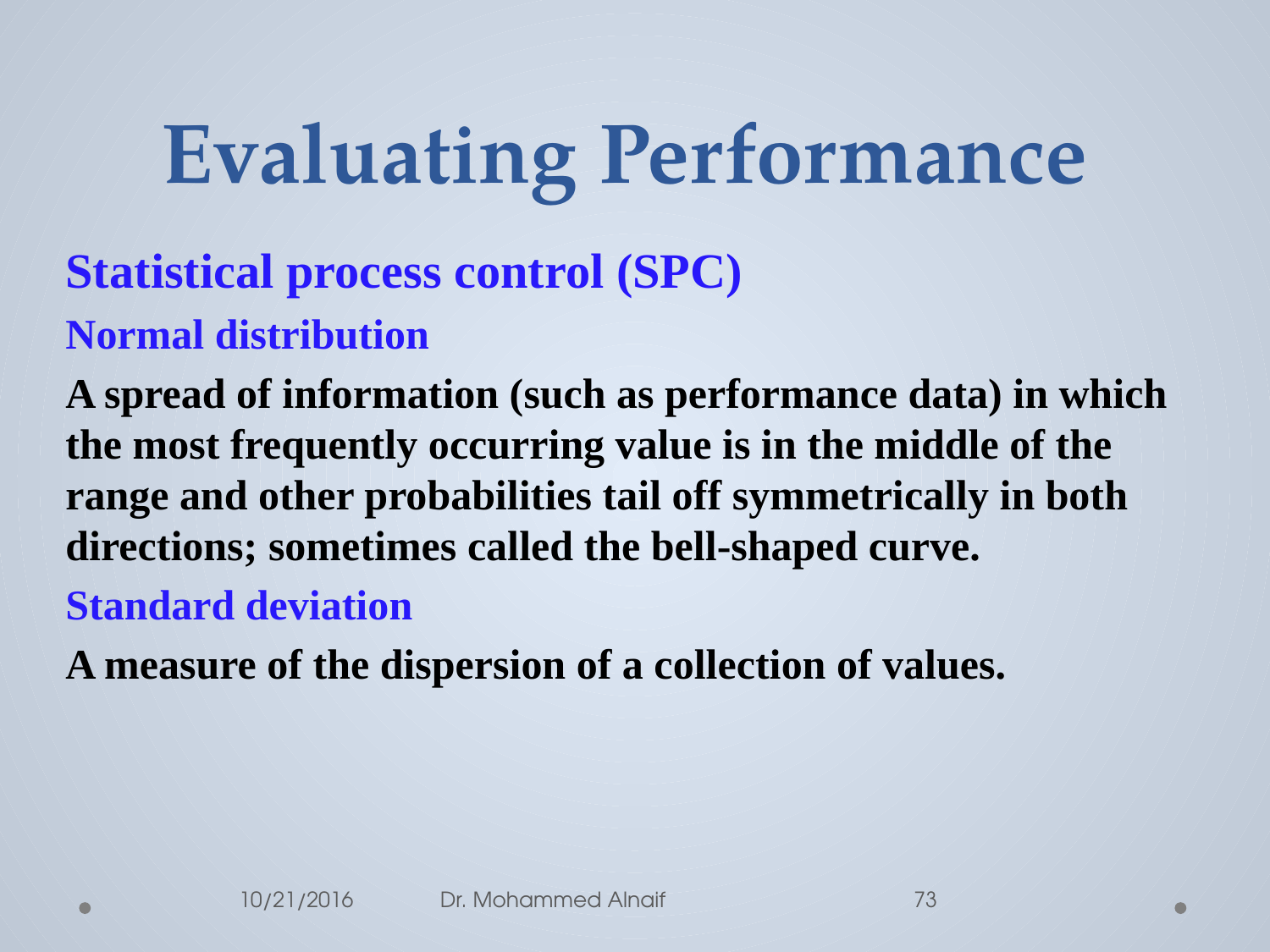

# Evaluating Performance
Statistical process control (SPC)
Normal distribution
A spread of information (such as performance data) in which the most frequently occurring value is in the middle of the range and other probabilities tail off symmetrically in both directions; sometimes called the bell-shaped curve.
Standard deviation
A measure of the dispersion of a collection of values.

10/21/2016
Dr. Mohammed Alnaif
73